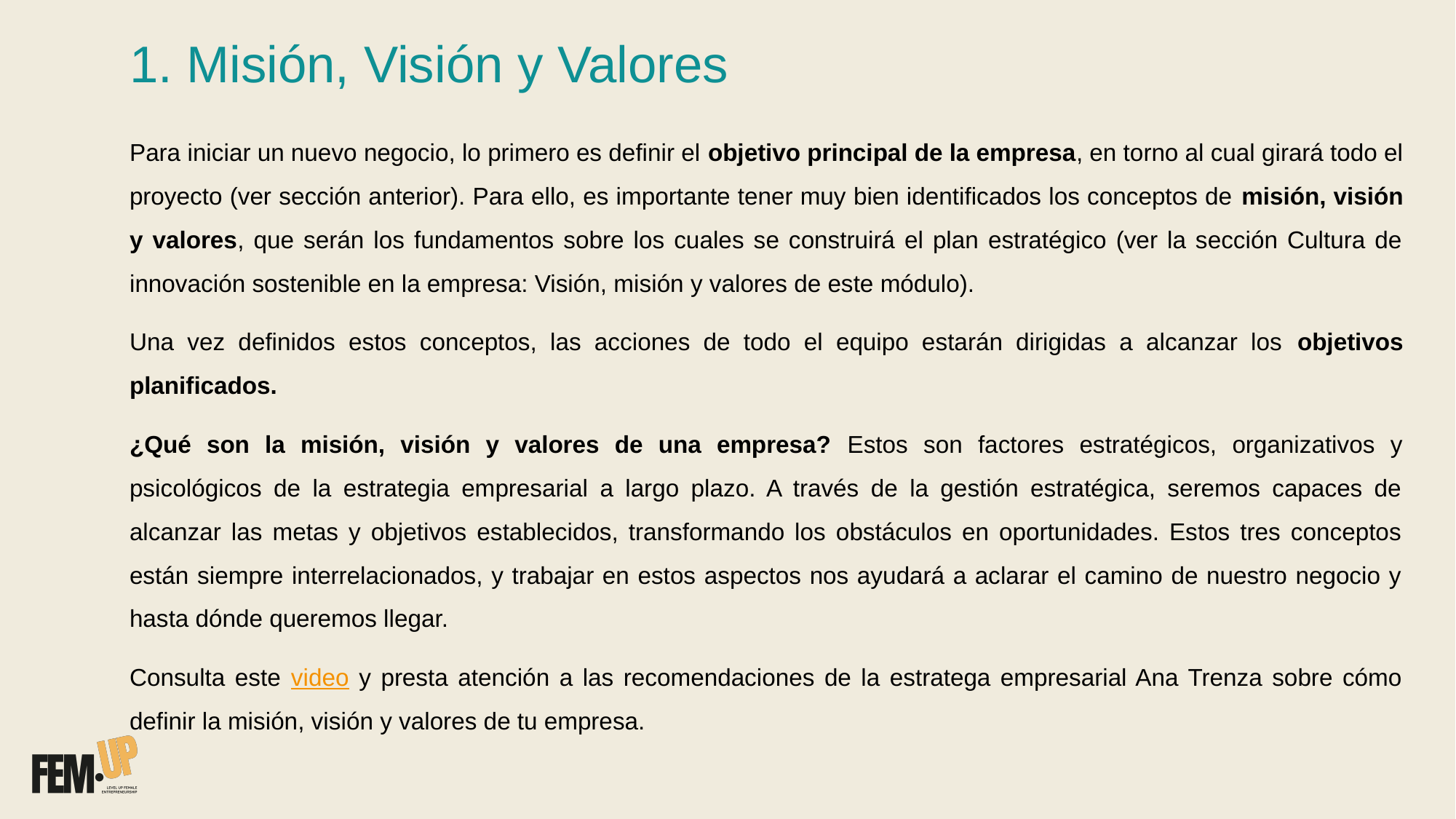

# 1. Misión, Visión y Valores
Para iniciar un nuevo negocio, lo primero es definir el objetivo principal de la empresa, en torno al cual girará todo el proyecto (ver sección anterior). Para ello, es importante tener muy bien identificados los conceptos de misión, visión y valores, que serán los fundamentos sobre los cuales se construirá el plan estratégico (ver la sección Cultura de innovación sostenible en la empresa: Visión, misión y valores de este módulo).
Una vez definidos estos conceptos, las acciones de todo el equipo estarán dirigidas a alcanzar los objetivos planificados.
¿Qué son la misión, visión y valores de una empresa? Estos son factores estratégicos, organizativos y psicológicos de la estrategia empresarial a largo plazo. A través de la gestión estratégica, seremos capaces de alcanzar las metas y objetivos establecidos, transformando los obstáculos en oportunidades. Estos tres conceptos están siempre interrelacionados, y trabajar en estos aspectos nos ayudará a aclarar el camino de nuestro negocio y hasta dónde queremos llegar.
Consulta este video y presta atención a las recomendaciones de la estratega empresarial Ana Trenza sobre cómo definir la misión, visión y valores de tu empresa.